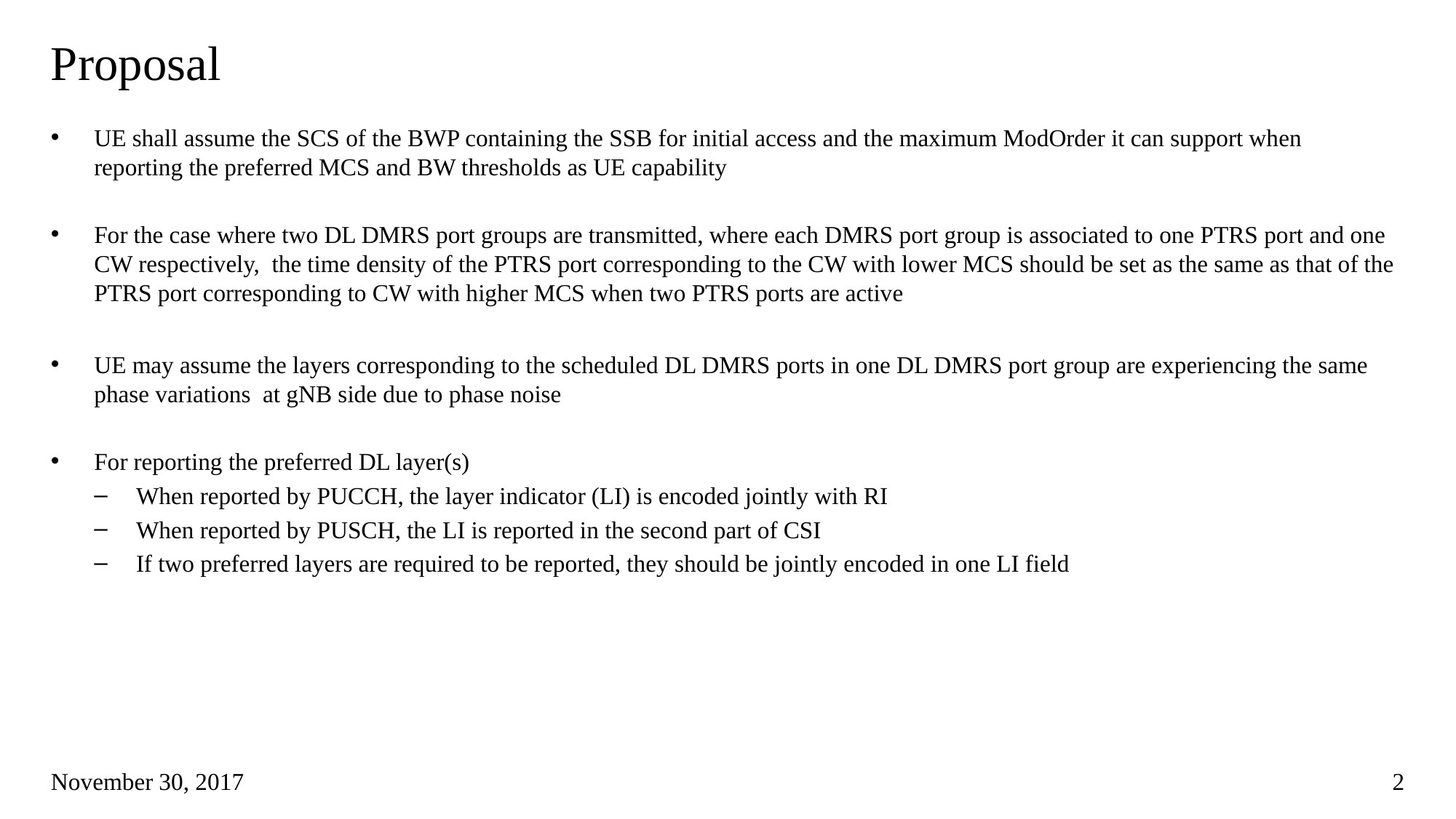

# Proposal
UE shall assume the SCS of the BWP containing the SSB for initial access and the maximum ModOrder it can support when reporting the preferred MCS and BW thresholds as UE capability

For the case where two DL DMRS port groups are transmitted, where each DMRS port group is associated to one PTRS port and one CW respectively,  the time density of the PTRS port corresponding to the CW with lower MCS should be set as the same as that of the PTRS port corresponding to CW with higher MCS when two PTRS ports are active

UE may assume the layers corresponding to the scheduled DL DMRS ports in one DL DMRS port group are experiencing the same phase variations  at gNB side due to phase noise

For reporting the preferred DL layer(s)
When reported by PUCCH, the layer indicator (LI) is encoded jointly with RI
When reported by PUSCH, the LI is reported in the second part of CSI
If two preferred layers are required to be reported, they should be jointly encoded in one LI field

November 30, 2017
2